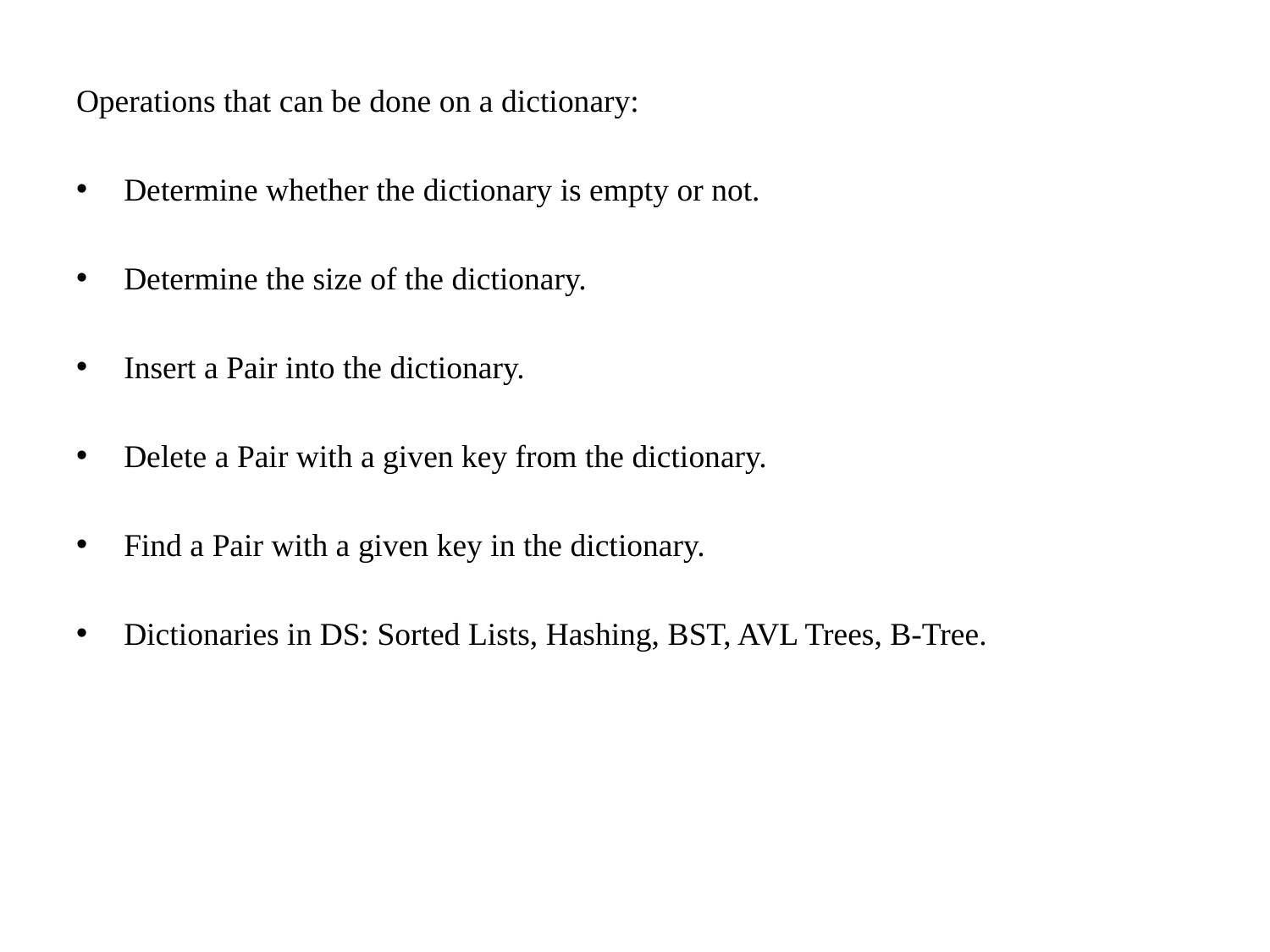

Operations that can be done on a dictionary:

Determine whether the dictionary is empty or not.

Determine the size of the dictionary.

Insert a Pair into the dictionary.

Delete a Pair with a given key from the dictionary.

Find a Pair with a given key in the dictionary.

Dictionaries in DS: Sorted Lists, Hashing, BST, AVL Trees, B-Tree.